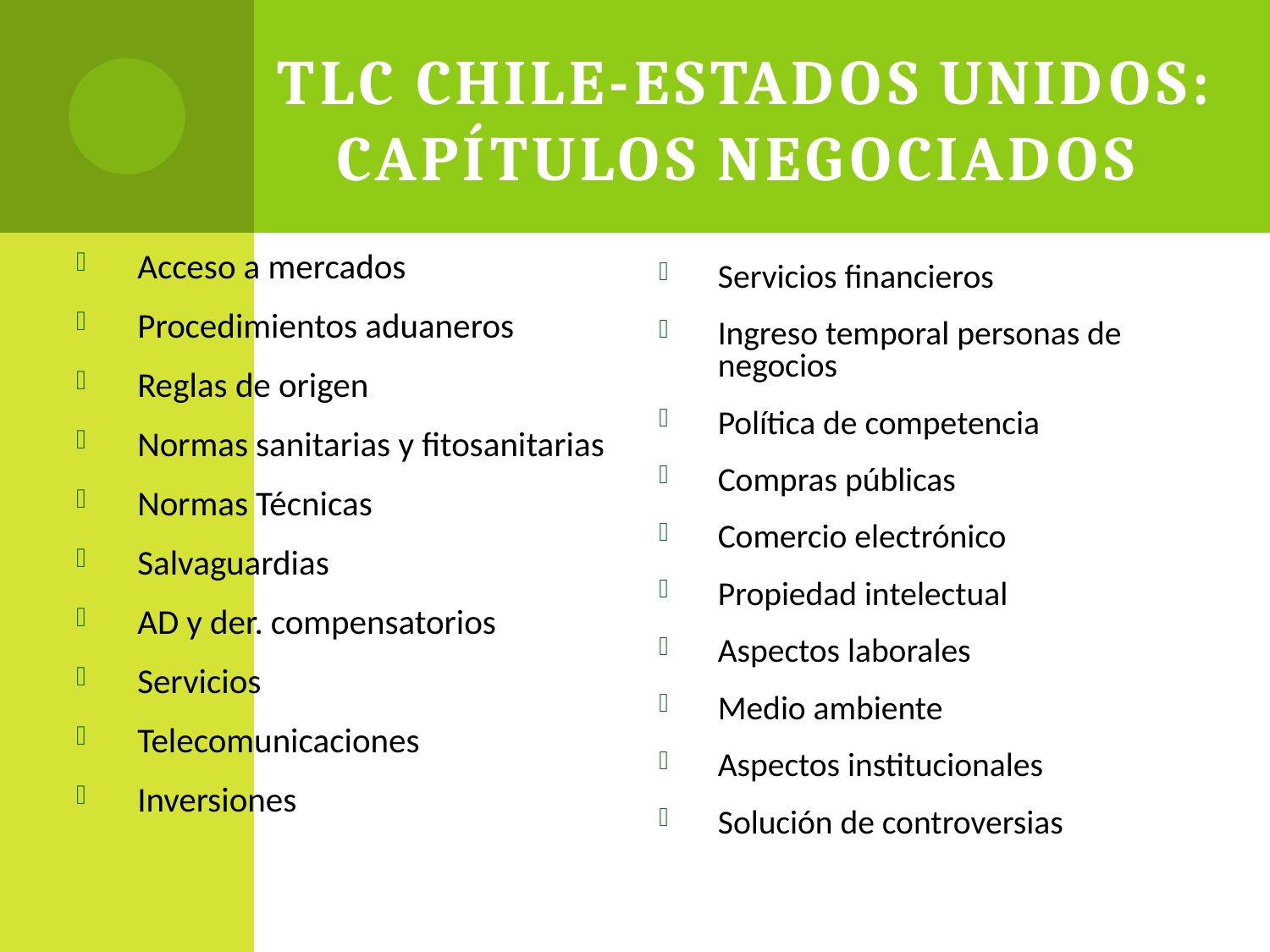

# TLC CHILE-ESTADOS UNIDOS: CAPÍTULOS NEGOCIADOS
Acceso a mercados
Procedimientos aduaneros
Reglas de origen
Normas sanitarias y fitosanitarias
Normas Técnicas
Salvaguardias
AD y der. compensatorios
Servicios
Telecomunicaciones
Inversiones

Servicios financieros
Ingreso temporal personas de negocios
Política de competencia
Compras públicas
Comercio electrónico
Propiedad intelectual
Aspectos laborales
Medio ambiente
Aspectos institucionales
Solución de controversias